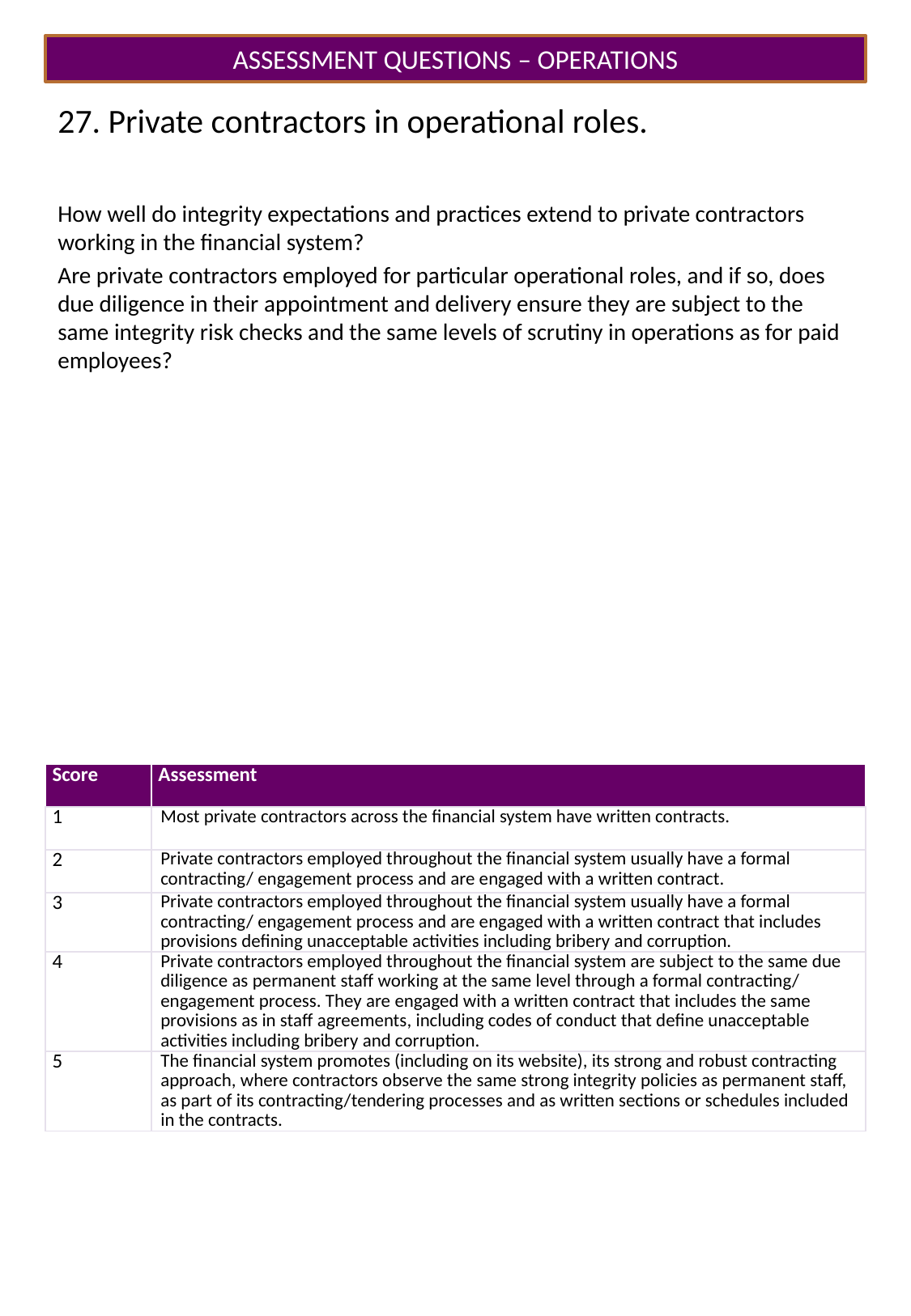

ASSESSMENT QUESTIONS – OPERATIONS
# 27. Private contractors in operational roles.
How well do integrity expectations and practices extend to private contractors working in the financial system?
Are private contractors employed for particular operational roles, and if so, does due diligence in their appointment and delivery ensure they are subject to the same integrity risk checks and the same levels of scrutiny in operations as for paid employees?
| Score | Assessment |
| --- | --- |
| 1 | Most private contractors across the financial system have written contracts. |
| 2 | Private contractors employed throughout the financial system usually have a formal contracting/ engagement process and are engaged with a written contract. |
| 3 | Private contractors employed throughout the financial system usually have a formal contracting/ engagement process and are engaged with a written contract that includes provisions defining unacceptable activities including bribery and corruption. |
| 4 | Private contractors employed throughout the financial system are subject to the same due diligence as permanent staff working at the same level through a formal contracting/ engagement process. They are engaged with a written contract that includes the same provisions as in staff agreements, including codes of conduct that define unacceptable activities including bribery and corruption. |
| 5 | The financial system promotes (including on its website), its strong and robust contracting approach, where contractors observe the same strong integrity policies as permanent staff, as part of its contracting/tendering processes and as written sections or schedules included in the contracts. |